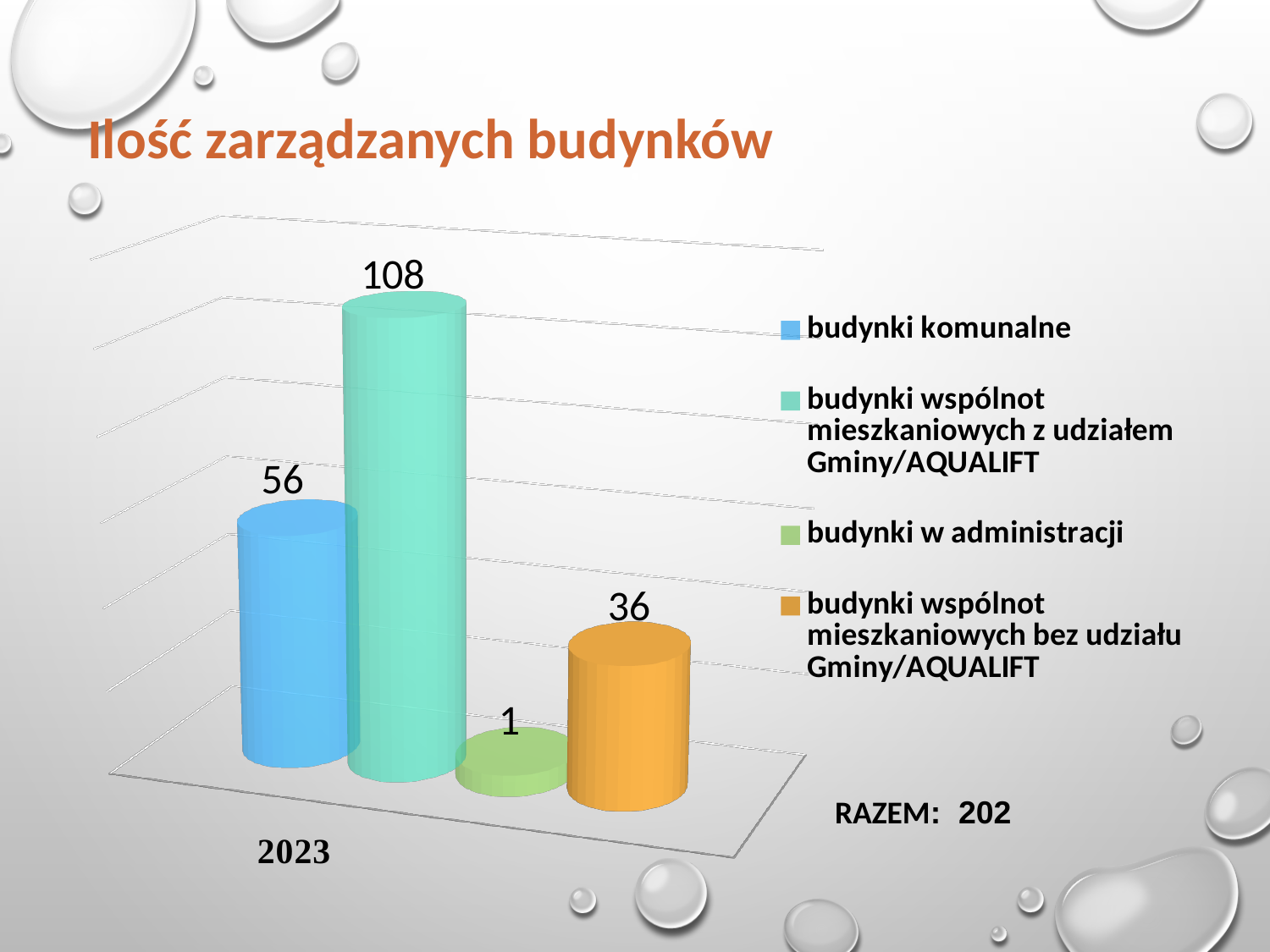

Ilość zarządzanych budynków

[unsupported chart]

RAZEM:  202